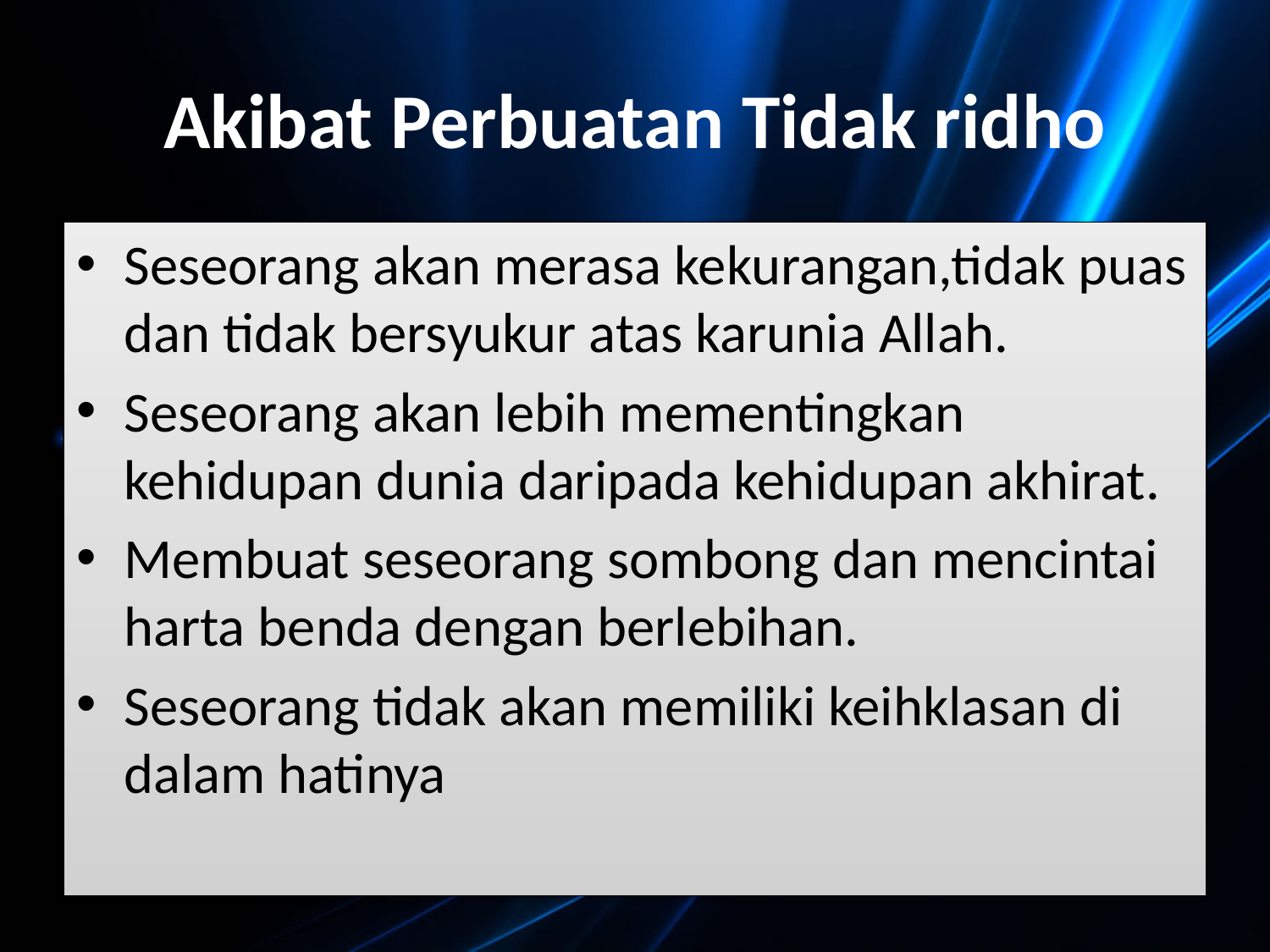

# Akibat Perbuatan Tidak ridho
Seseorang akan merasa kekurangan,tidak puas dan tidak bersyukur atas karunia Allah.
Seseorang akan lebih mementingkan kehidupan dunia daripada kehidupan akhirat.
Membuat seseorang sombong dan mencintai harta benda dengan berlebihan.
Seseorang tidak akan memiliki keihklasan di dalam hatinya